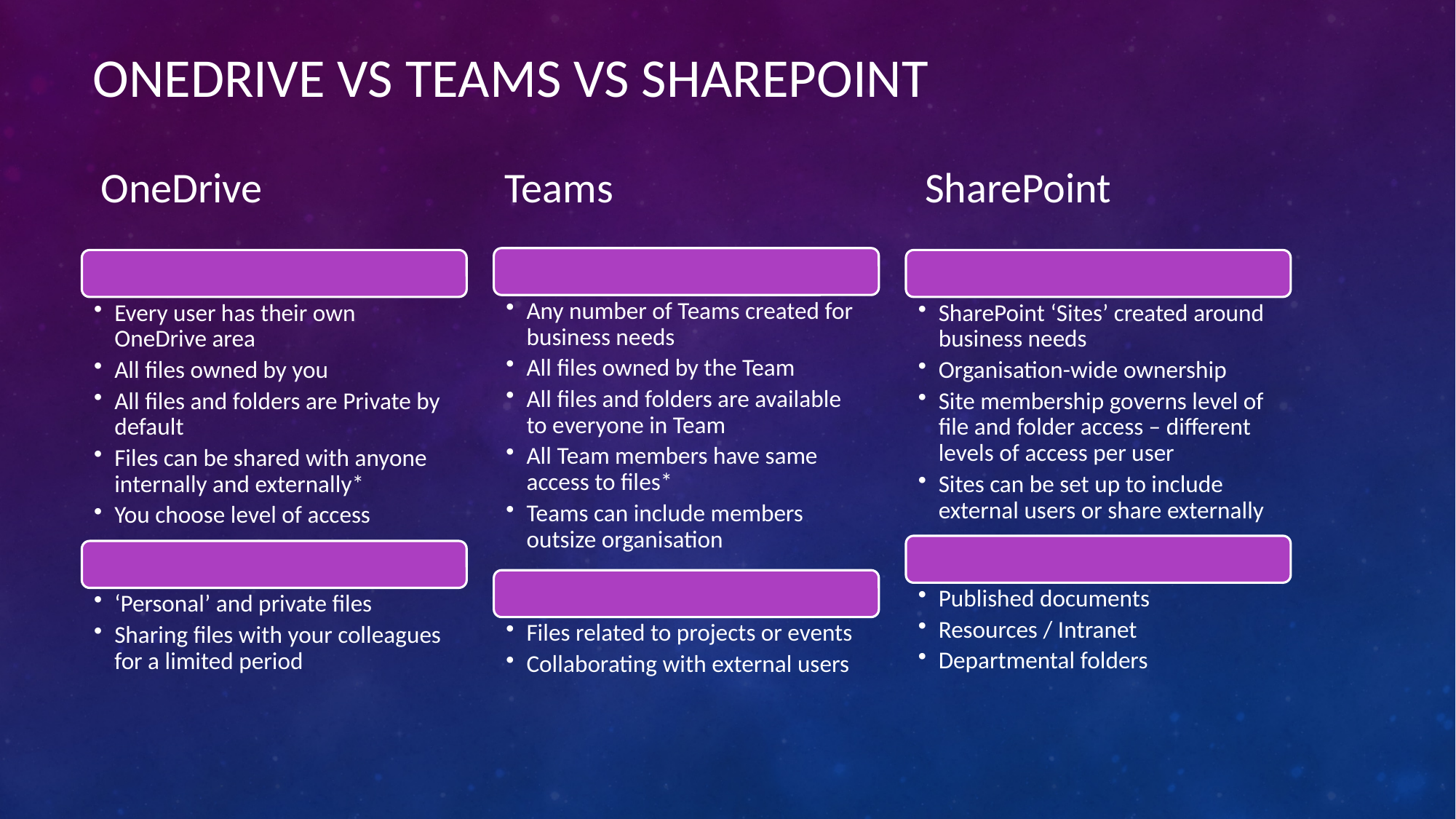

# OneDrive vs Teams Vs SharePoint
OneDrive
Teams
SharePoint

Every user has their own OneDrive area
All files owned by you
All files and folders are Private by default
Files can be shared with anyone internally and externally*
You choose level of access

‘Personal’ and private files
Sharing files with your colleagues for a limited period

Any number of Teams created for business needs
All files owned by the Team
All files and folders are available to everyone in Team
All Team members have same access to files*
Teams can include members outsize organisation

Files related to projects or events
Collaborating with external users

SharePoint ‘Sites’ created around business needs
Organisation-wide ownership
Site membership governs level of file and folder access – different levels of access per user
Sites can be set up to include external users or share externally

Published documents
Resources / Intranet
Departmental folders